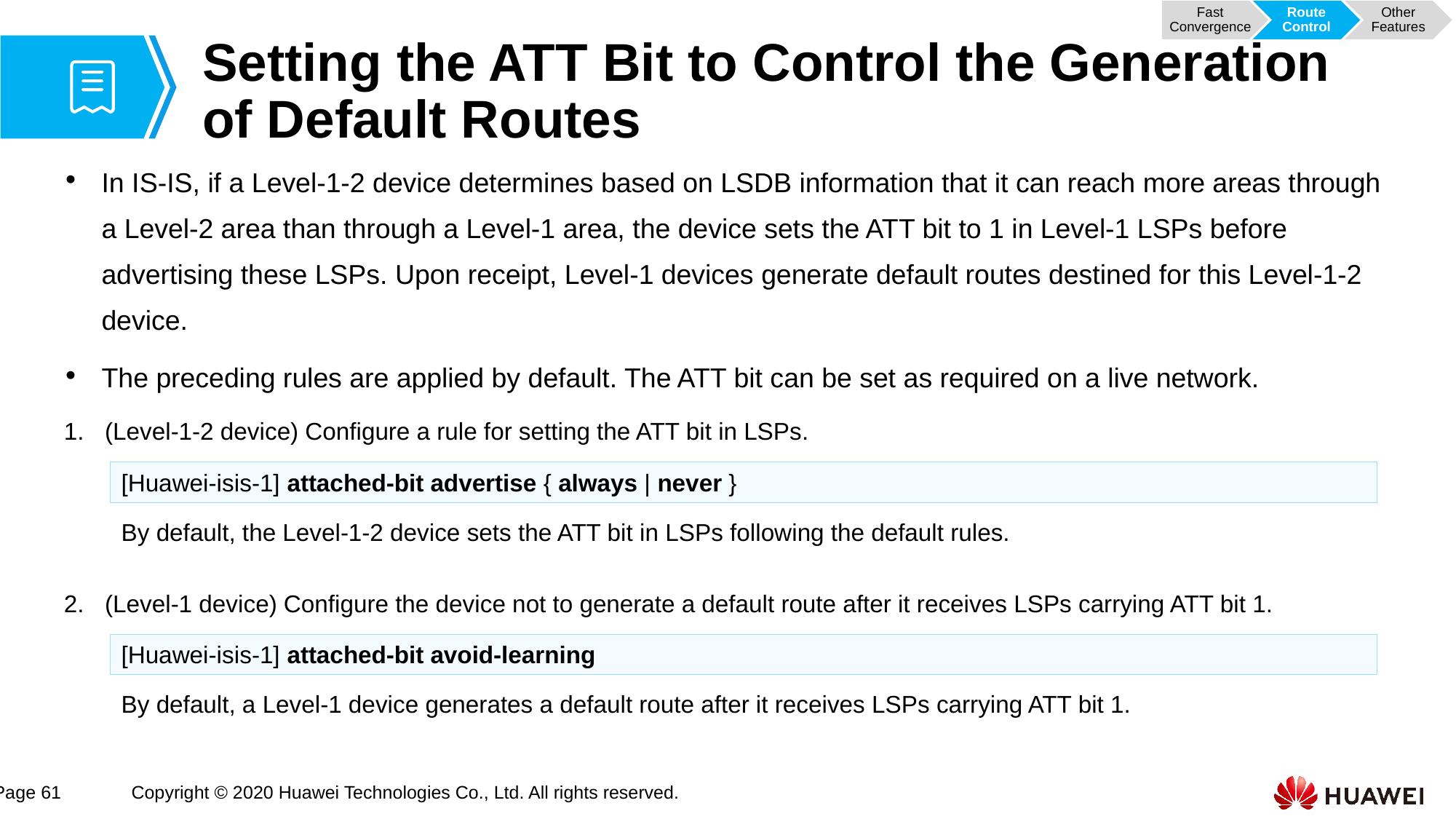

Fast Convergence
Route Control
Other Features
# Setting the ATT Bit to Control the Generation of Default Routes
In IS-IS, if a Level-1-2 device determines based on LSDB information that it can reach more areas through a Level-2 area than through a Level-1 area, the device sets the ATT bit to 1 in Level-1 LSPs before advertising these LSPs. Upon receipt, Level-1 devices generate default routes destined for this Level-1-2 device.
The preceding rules are applied by default. The ATT bit can be set as required on a live network.
(Level-1-2 device) Configure a rule for setting the ATT bit in LSPs.
[Huawei-isis-1] attached-bit advertise { always | never }
By default, the Level-1-2 device sets the ATT bit in LSPs following the default rules.
(Level-1 device) Configure the device not to generate a default route after it receives LSPs carrying ATT bit 1.
[Huawei-isis-1] attached-bit avoid-learning
By default, a Level-1 device generates a default route after it receives LSPs carrying ATT bit 1.